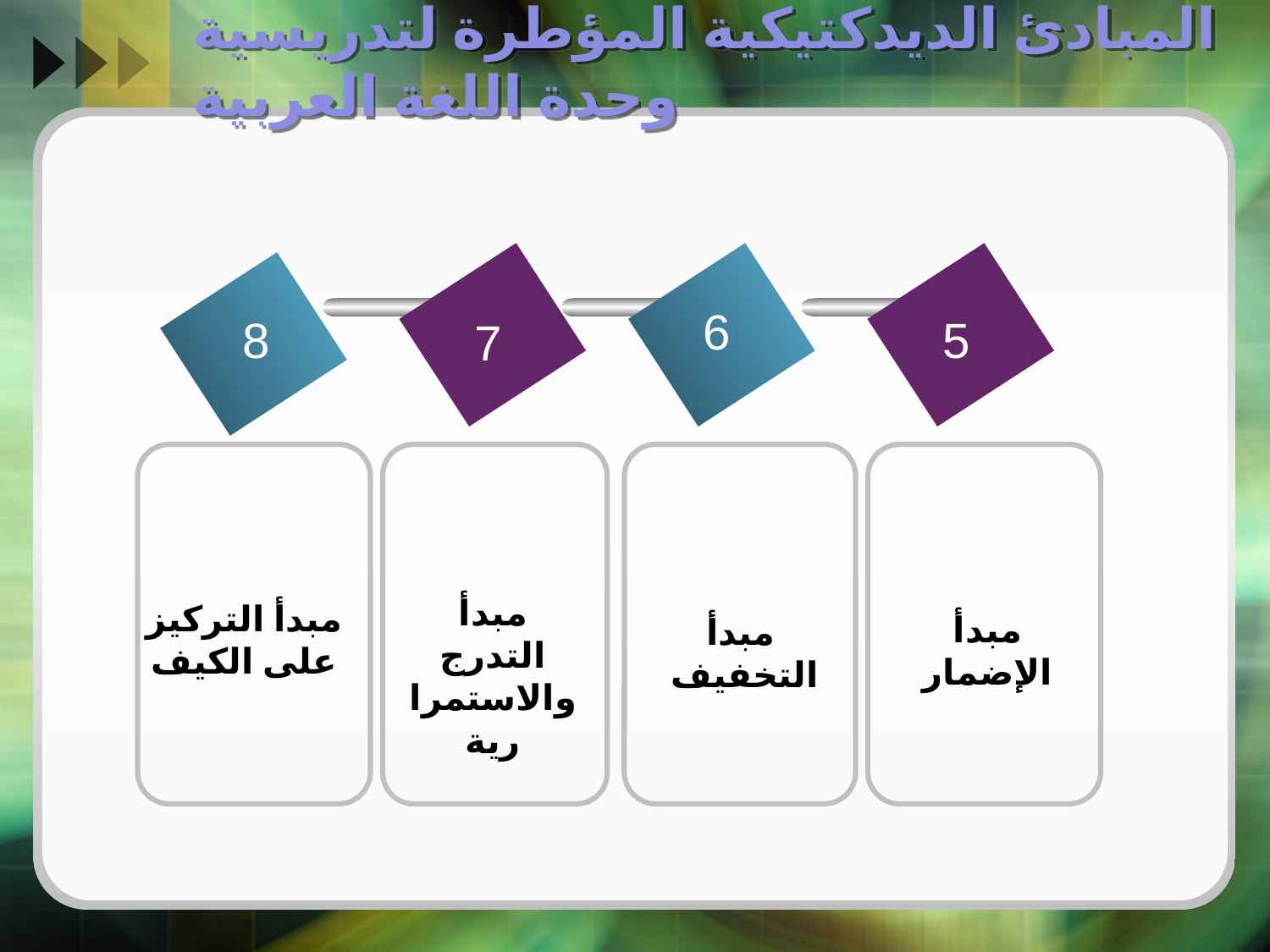

# المبادئ الديدكتيكية المؤطرة لتدريسية وحدة اللغة العربية

6
8
5
7

مبدأ التدرج والاستمرارية
مبدأ التركيز على الكيف
مبدأ الإضمار
مبدأ التخفيف